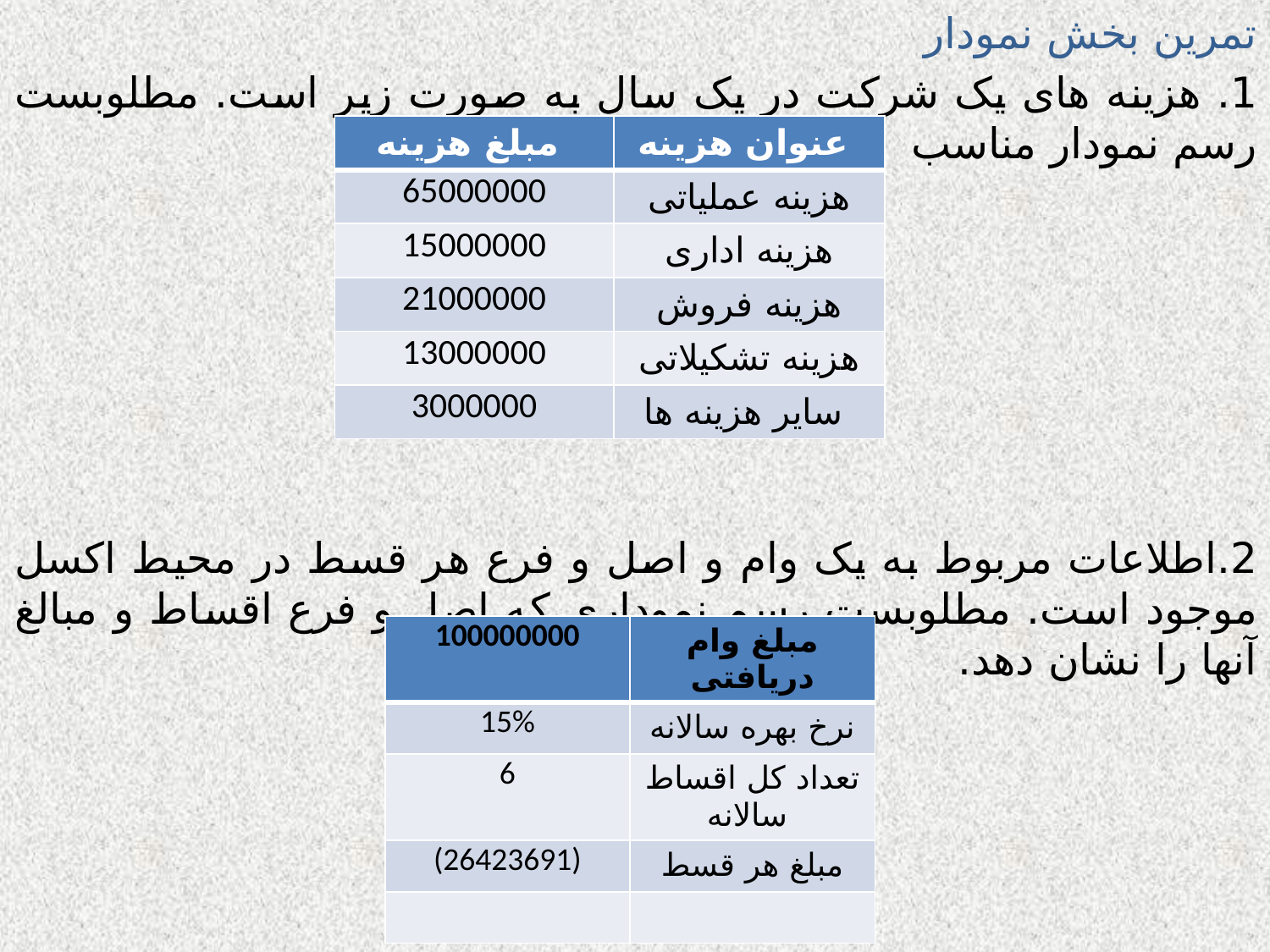

تمرین بخش نمودار
1. هزینه های یک شرکت در یک سال به صورت زیر است. مطلوبست رسم نمودار مناسب

2.اطلاعات مربوط به یک وام و اصل و فرع هر قسط در محیط اکسل موجود است. مطلوبست رسم نموداری که اصل و فرع اقساط و مبالغ آنها را نشان دهد.

| مبلغ هزینه | عنوان هزینه |
| --- | --- |
| 65000000 | هزینه عملیاتی |
| 15000000 | هزینه اداری |
| 21000000 | هزینه فروش |
| 13000000 | هزینه تشکیلاتی |
| 3000000 | سایر هزینه ها |
| 100000000 | مبلغ وام دریافتی |
| --- | --- |
| 15% | نرخ بهره سالانه |
| 6 | تعداد کل اقساط سالانه |
| (26423691) | مبلغ هر قسط |
|  |  |